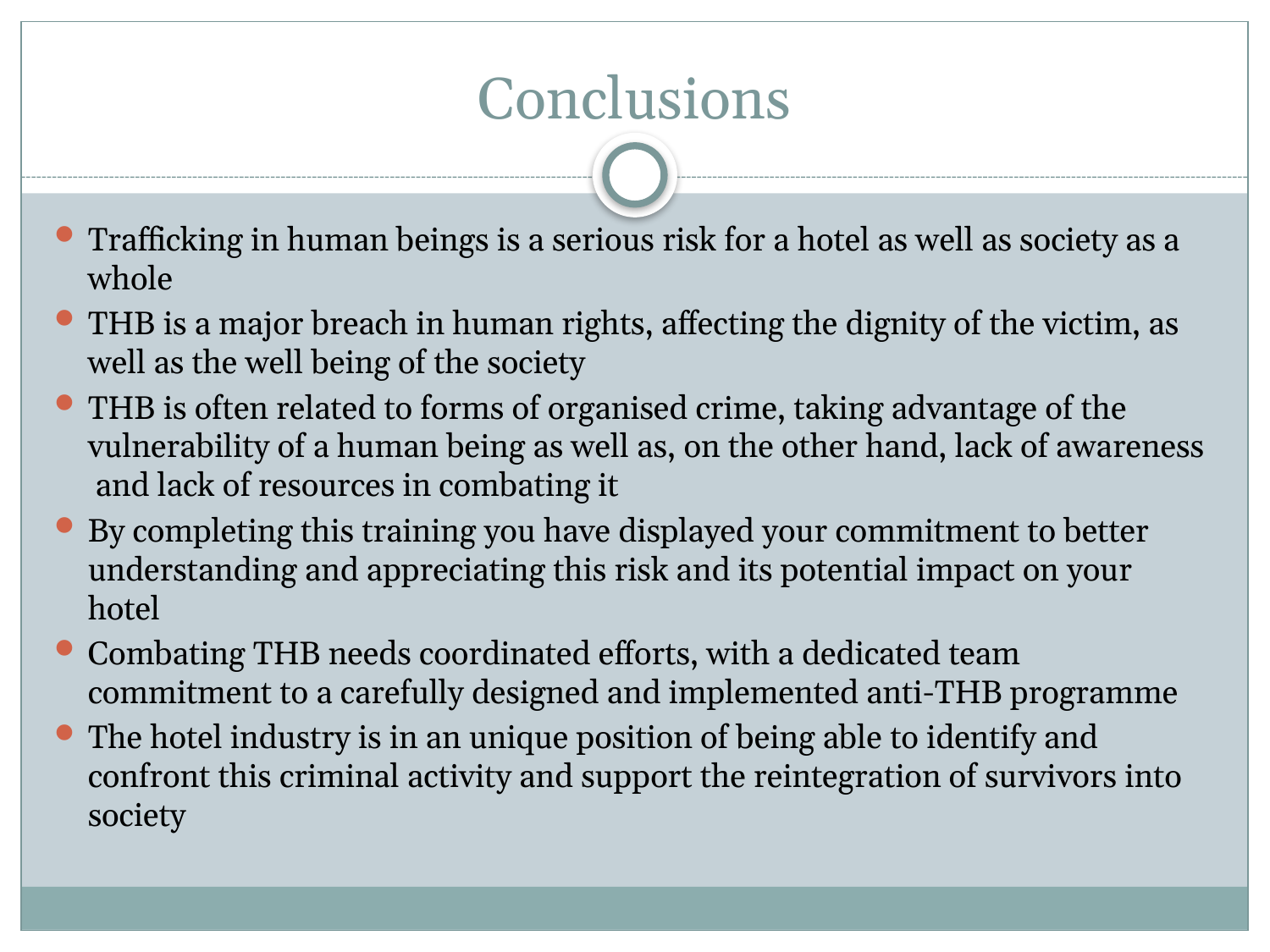

# Conclusions
Trafficking in human beings is a serious risk for a hotel as well as society as a whole
THB is a major breach in human rights, affecting the dignity of the victim, as well as the well being of the society
THB is often related to forms of organised crime, taking advantage of the vulnerability of a human being as well as, on the other hand, lack of awareness  and lack of resources in combating it
By completing this training you have displayed your commitment to better understanding and appreciating this risk and its potential impact on your hotel
Combating THB needs coordinated efforts, with a dedicated team commitment to a carefully designed and implemented anti-THB programme
The hotel industry is in an unique position of being able to identify and confront this criminal activity and support the reintegration of survivors into society